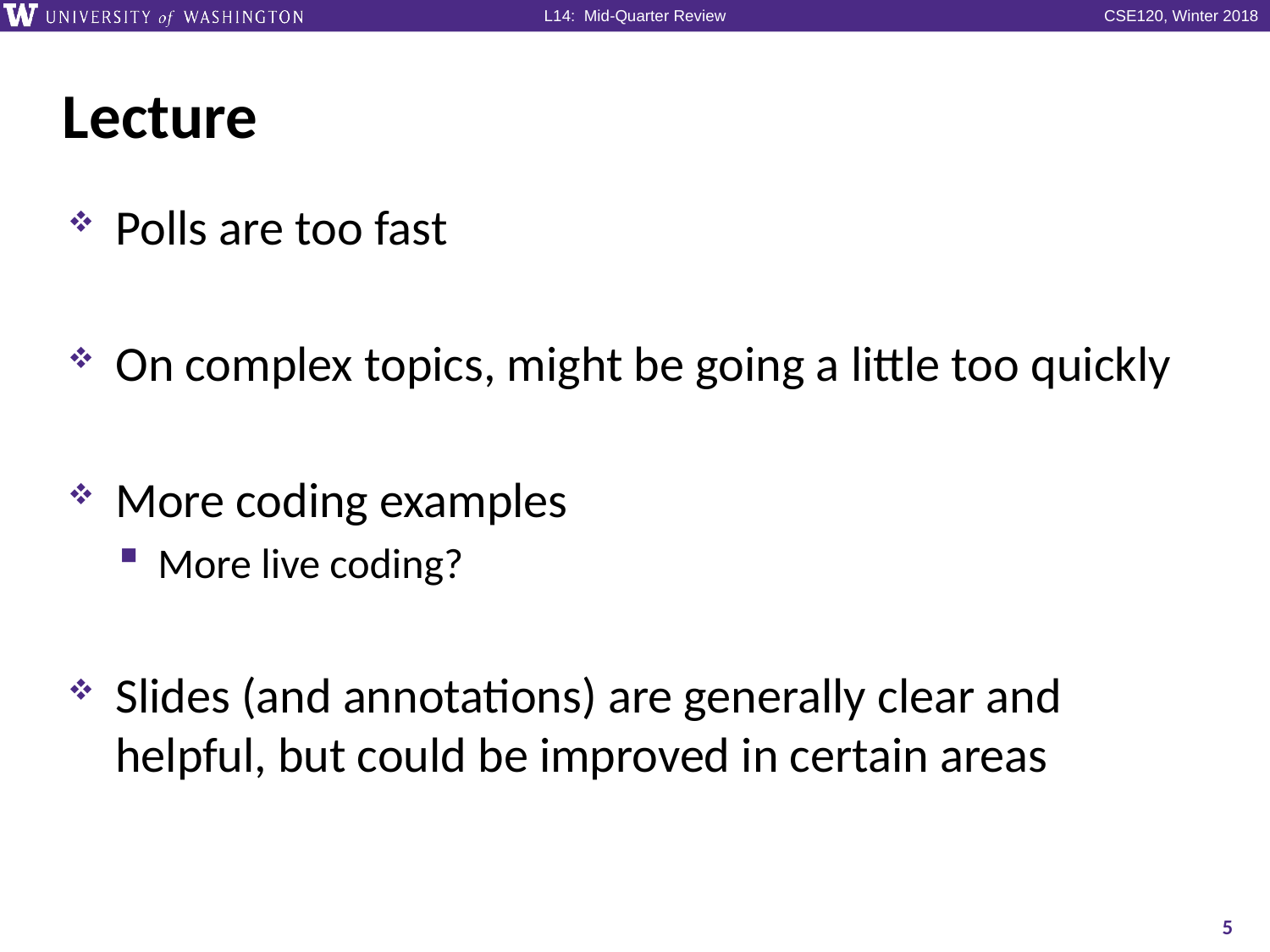

# Lecture
Polls are too fast

On complex topics, might be going a little too quickly

More coding examples
More live coding?

Slides (and annotations) are generally clear and helpful, but could be improved in certain areas
5